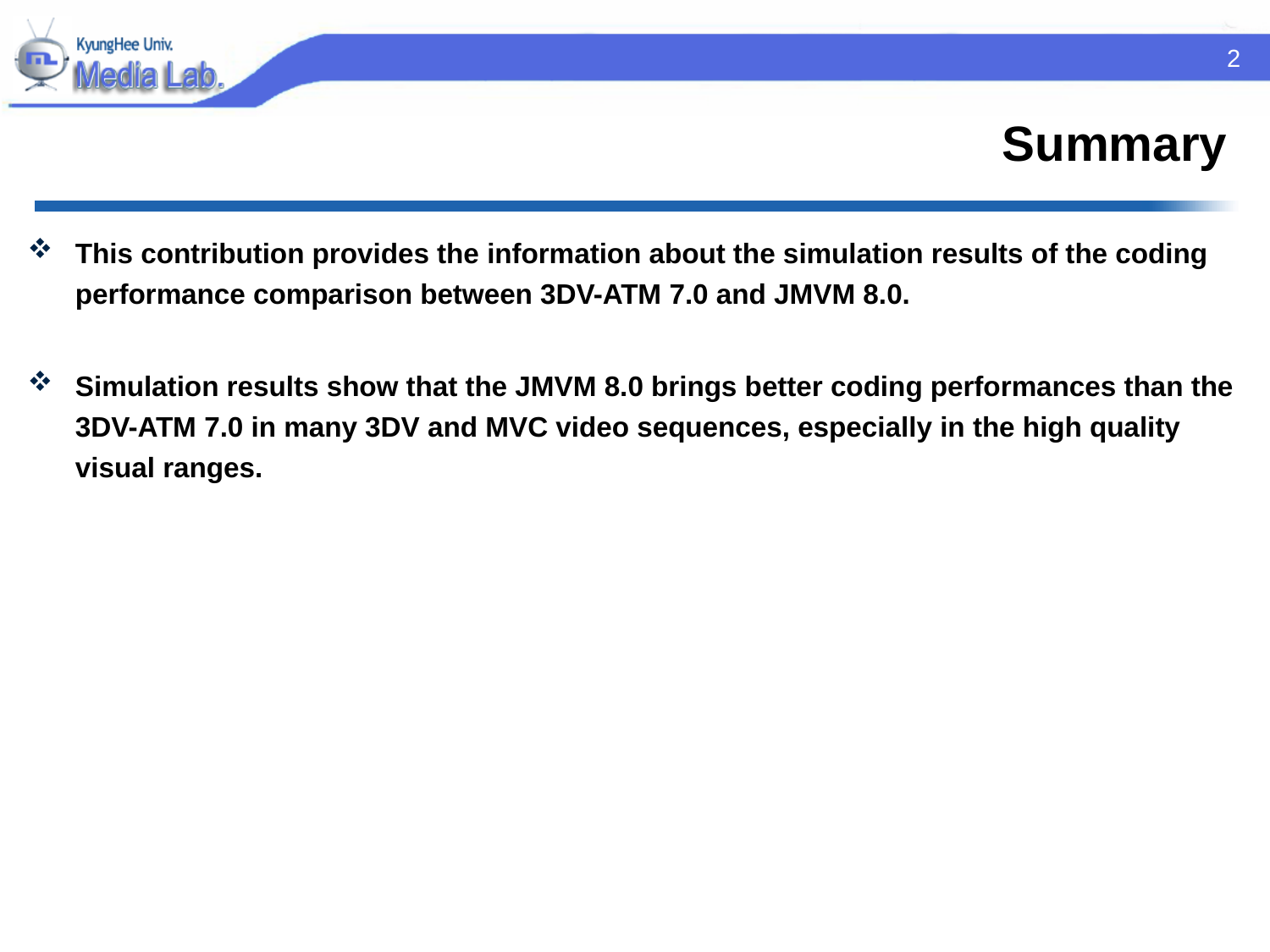

2
# Summary
This contribution provides the information about the simulation results of the coding performance comparison between 3DV-ATM 7.0 and JMVM 8.0.

Simulation results show that the JMVM 8.0 brings better coding performances than the 3DV-ATM 7.0 in many 3DV and MVC video sequences, especially in the high quality visual ranges.